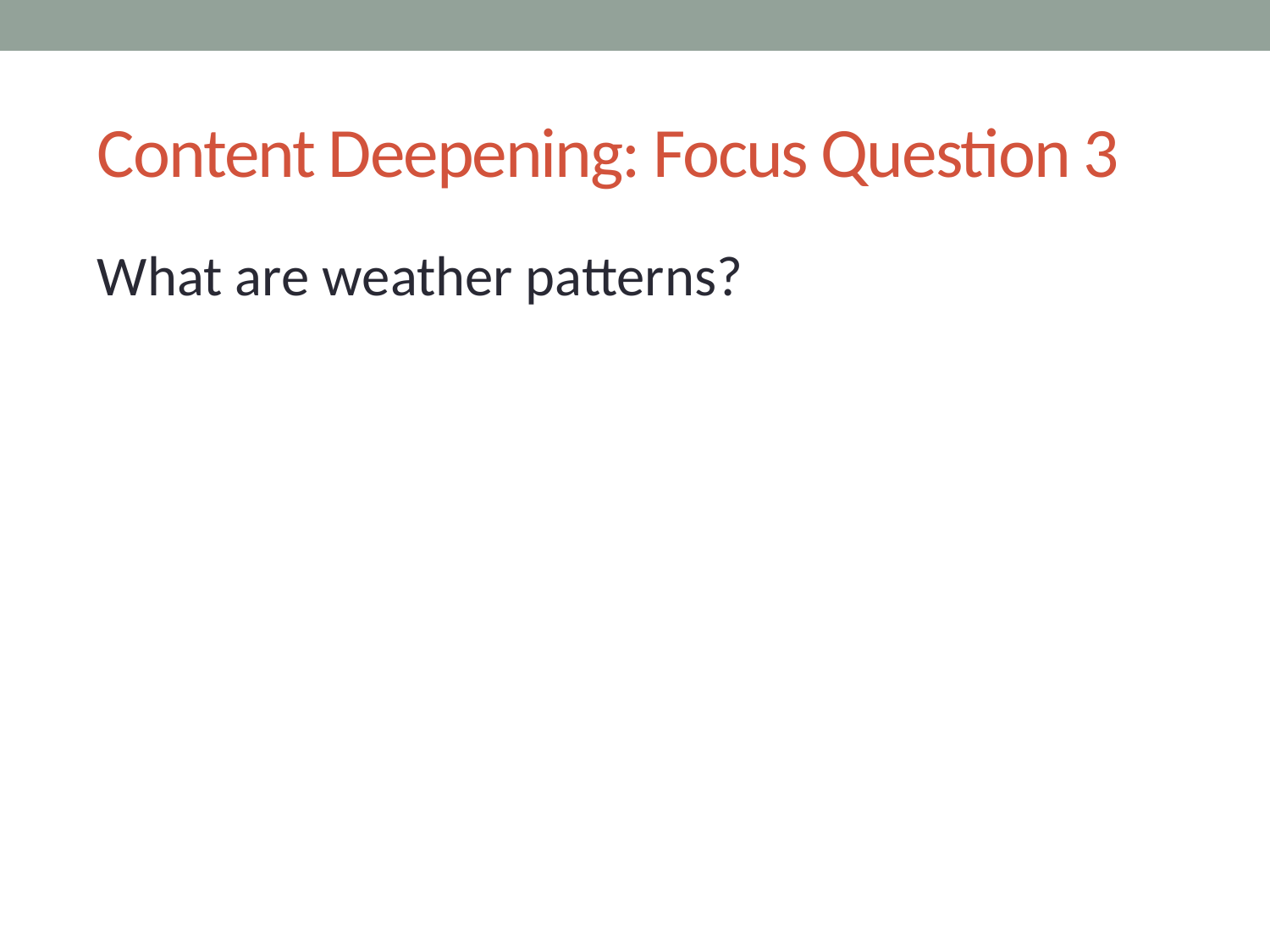

# Content Deepening: Focus Question 3
What are weather patterns?